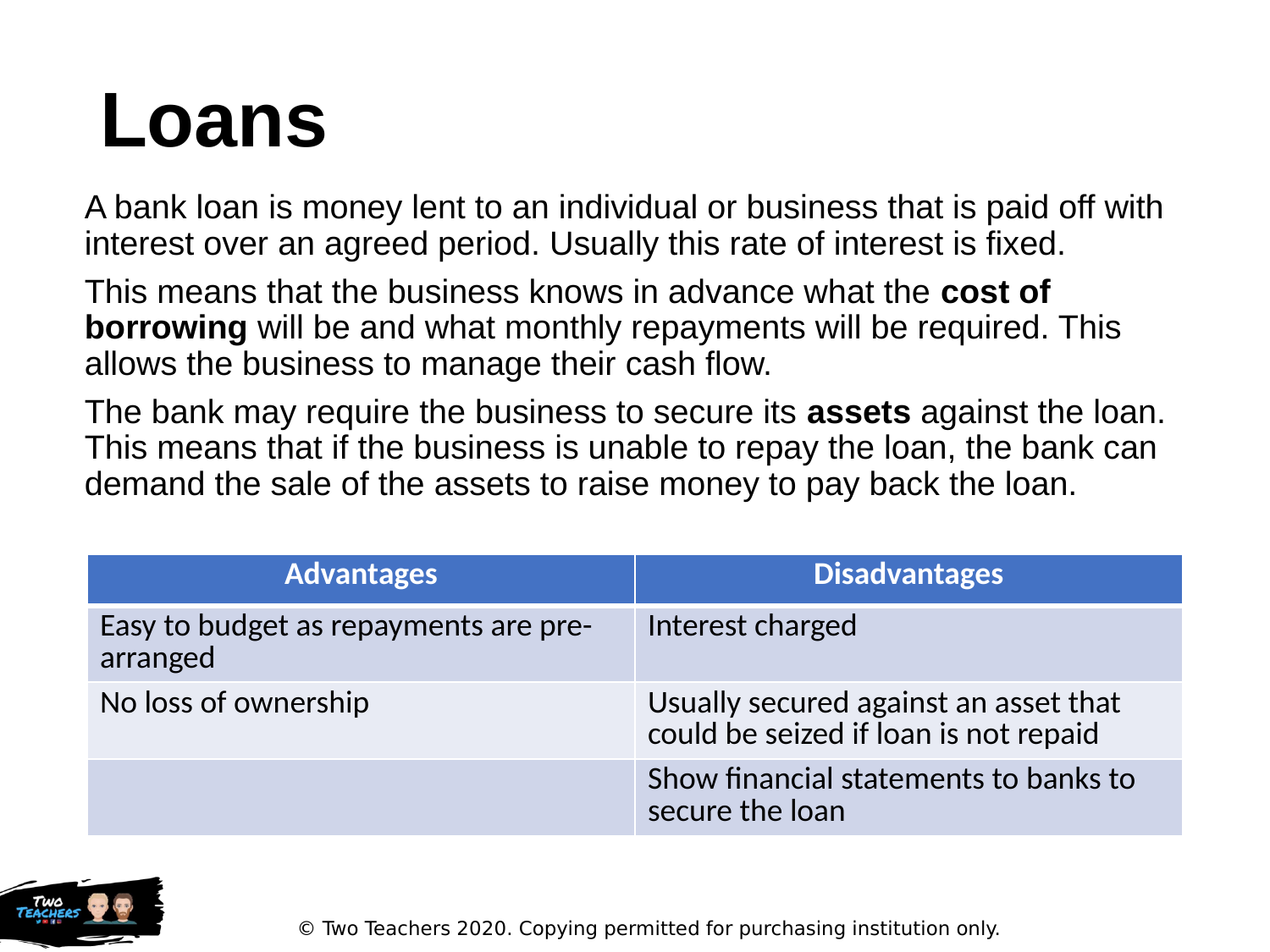

# Loans
A bank loan is money lent to an individual or business that is paid off with interest over an agreed period. Usually this rate of interest is fixed.
This means that the business knows in advance what the cost of borrowing will be and what monthly repayments will be required. This allows the business to manage their cash flow.
The bank may require the business to secure its assets against the loan. This means that if the business is unable to repay the loan, the bank can demand the sale of the assets to raise money to pay back the loan.
| Advantages | Disadvantages |
| --- | --- |
| Easy to budget as repayments are pre-arranged | Interest charged |
| No loss of ownership | Usually secured against an asset that could be seized if loan is not repaid |
|  | Show financial statements to banks to secure the loan |